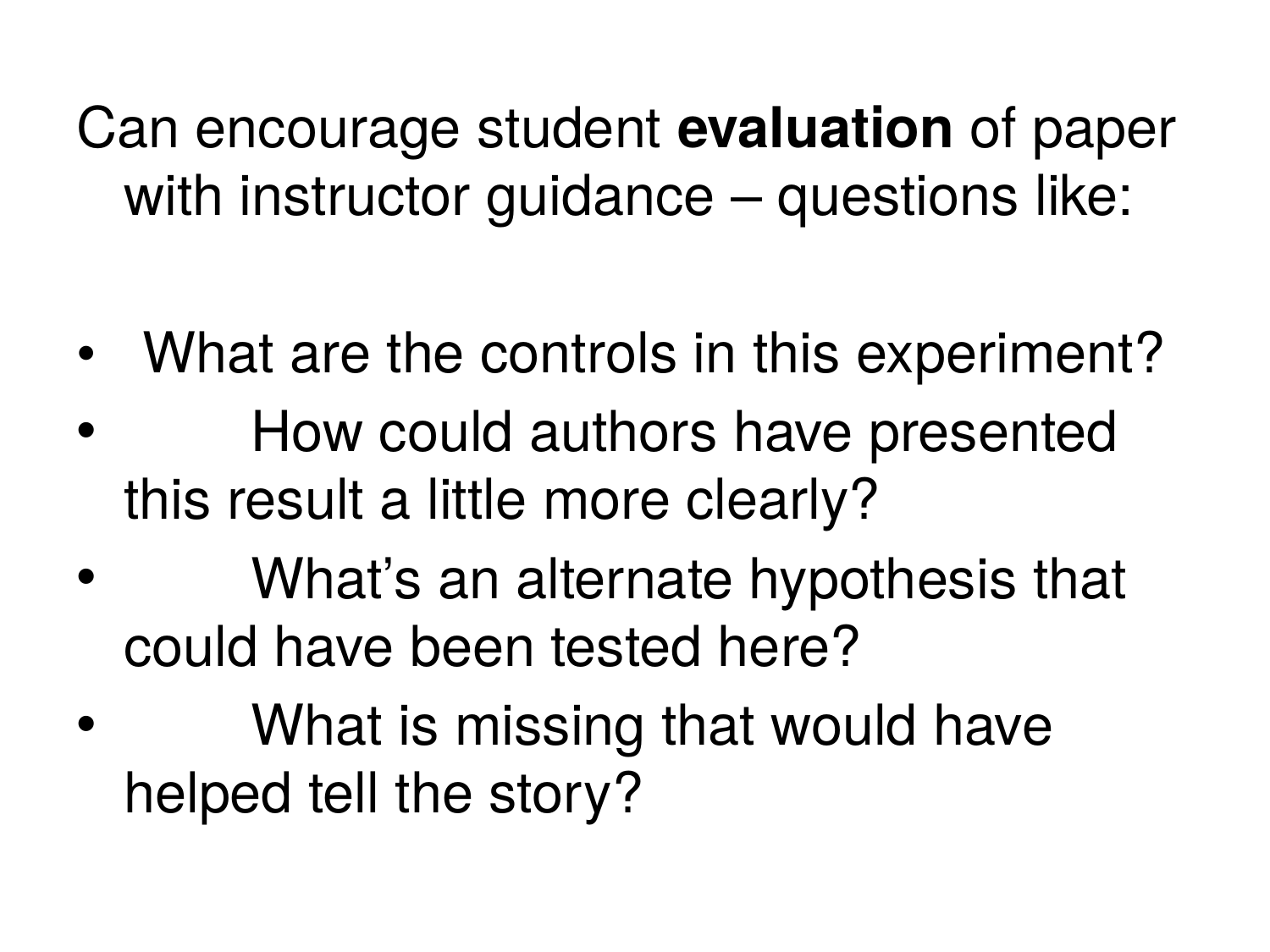

#
Can encourage student evaluation of paper with instructor guidance – questions like:

•   What are the controls in this experiment?
	How could authors have presented this result a little more clearly?
	What’s an alternate hypothesis that could have been tested here?
	What is missing that would have helped tell the story?